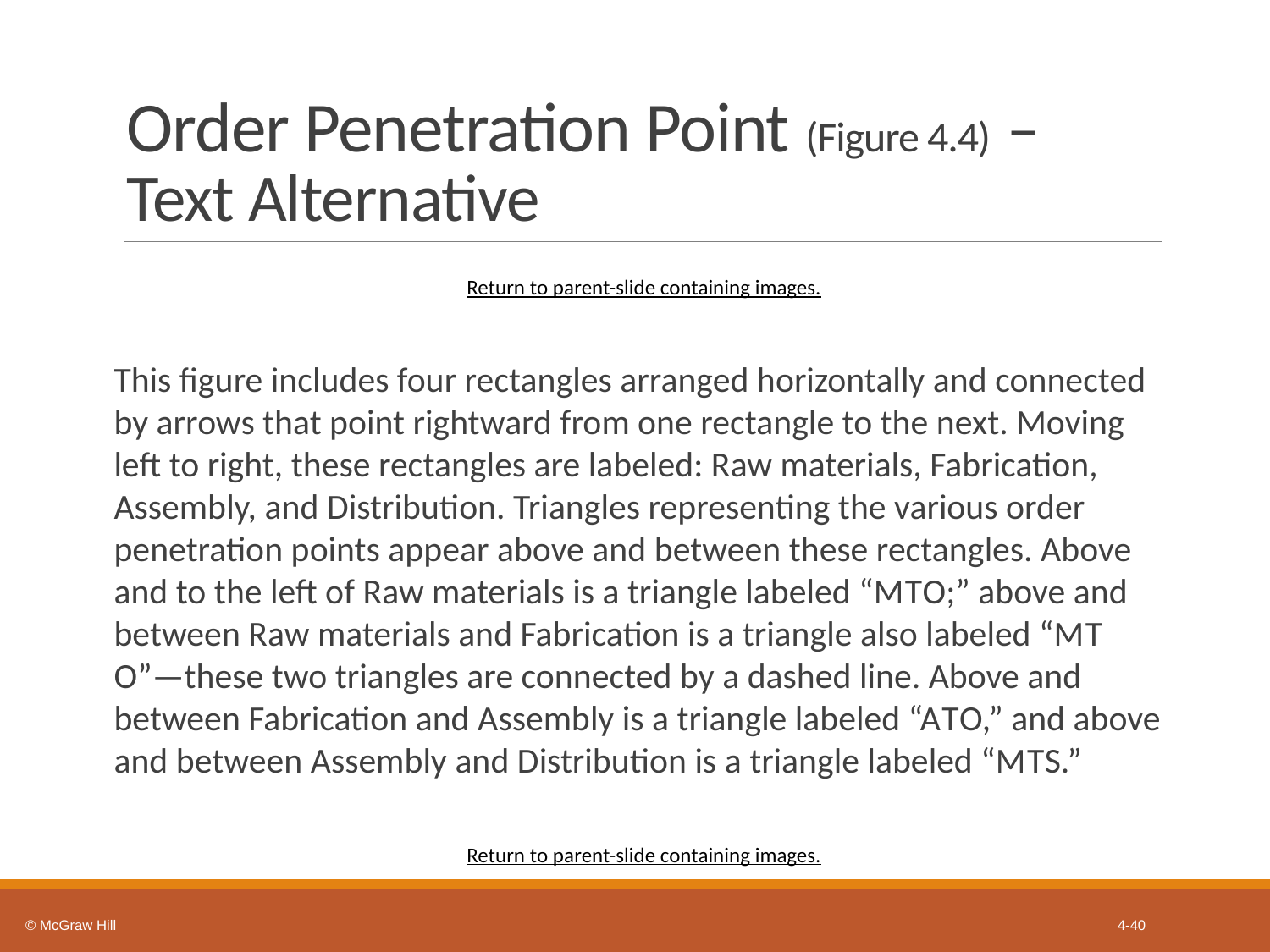

# Order Penetration Point (Figure 4.4) – Text Alternative
Return to parent-slide containing images.
This figure includes four rectangles arranged horizontally and connected by arrows that point rightward from one rectangle to the next. Moving left to right, these rectangles are labeled: Raw materials, Fabrication, Assembly, and Distribution. Triangles representing the various order penetration points appear above and between these rectangles. Above and to the left of Raw materials is a triangle labeled “M T O;” above and between Raw materials and Fabrication is a triangle also labeled “M T O”—these two triangles are connected by a dashed line. Above and between Fabrication and Assembly is a triangle labeled “A T O,” and above and between Assembly and Distribution is a triangle labeled “M T S.”
Return to parent-slide containing images.